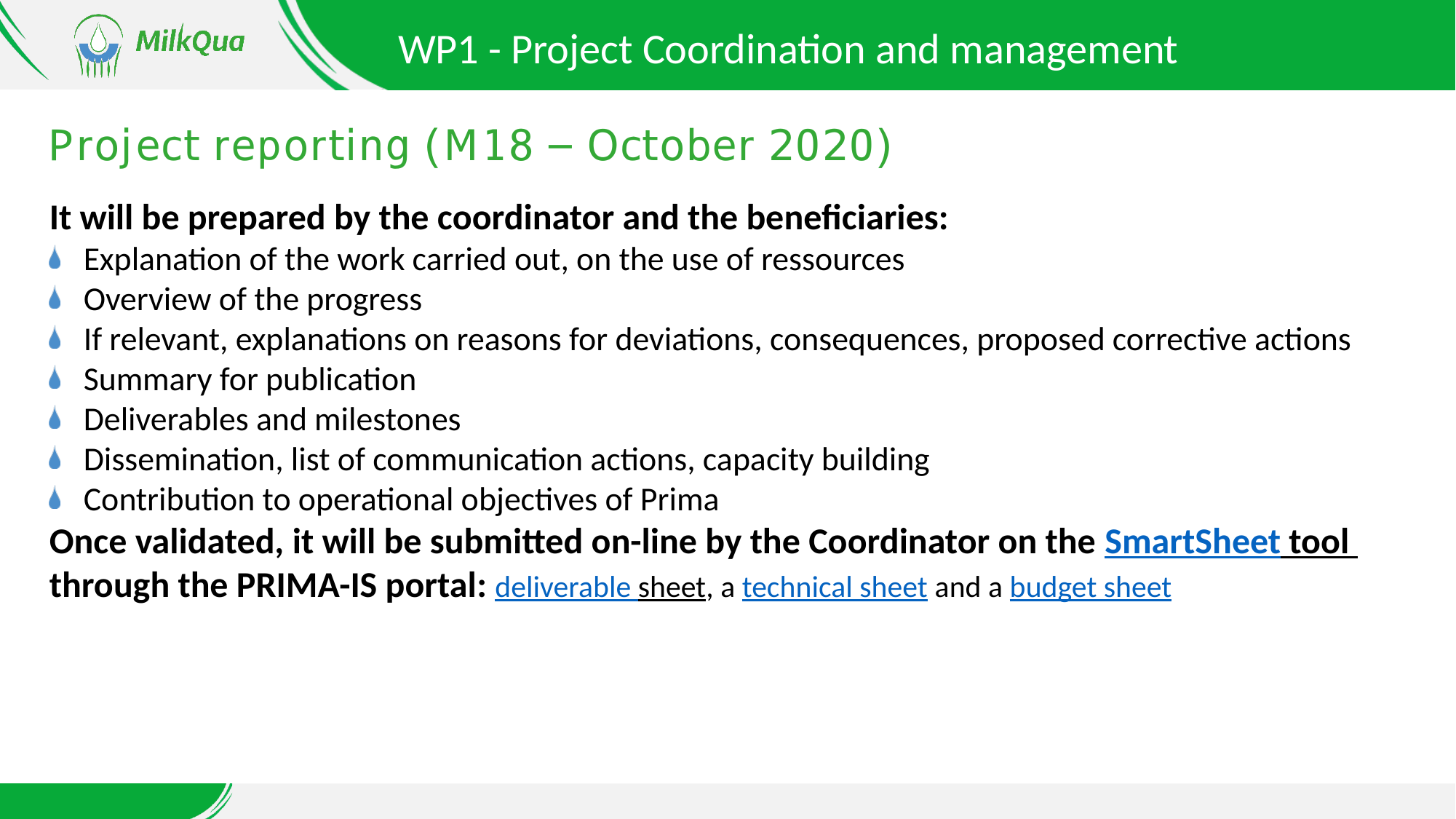

WP1 - Project Coordination and management
Project reporting (M18 – October 2020)
It will be prepared by the coordinator and the beneficiaries:
Explanation of the work carried out, on the use of ressources
Overview of the progress
If relevant, explanations on reasons for deviations, consequences, proposed corrective actions
Summary for publication
Deliverables and milestones
Dissemination, list of communication actions, capacity building
Contribution to operational objectives of Prima
Once validated, it will be submitted on-line by the Coordinator on the SmartSheet tool through the PRIMA-IS portal: deliverable sheet, a technical sheet and a budget sheet